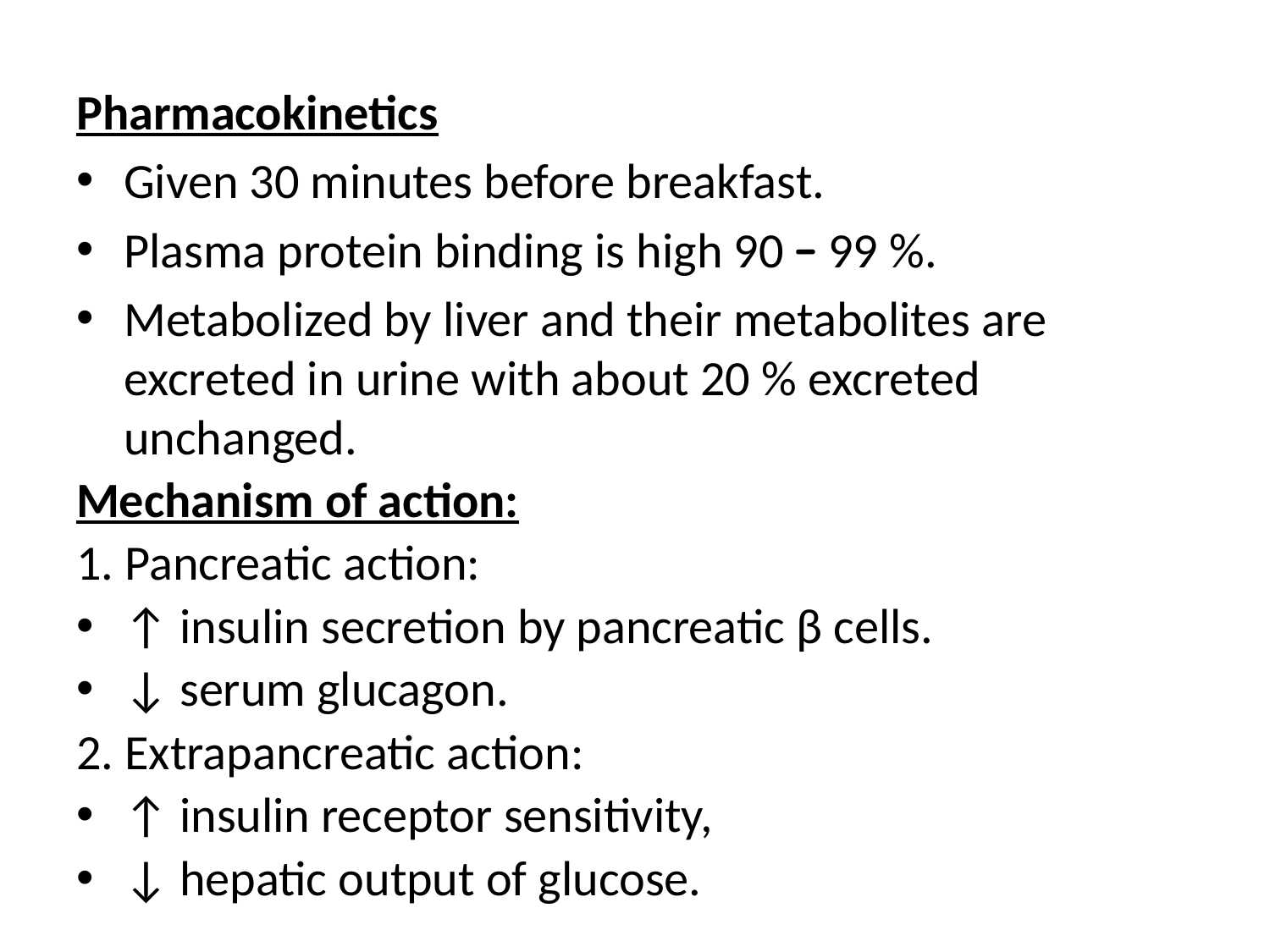

Pharmacokinetics
Given 30 minutes before breakfast.
Plasma protein binding is high 90 – 99 %.
Metabolized by liver and their metabolites are excreted in urine with about 20 % excreted unchanged.
Mechanism of action:
1. Pancreatic action:
↑ insulin secretion by pancreatic β cells.
↓ serum glucagon.
2. Extrapancreatic action:
↑ insulin receptor sensitivity,
↓ hepatic output of glucose.